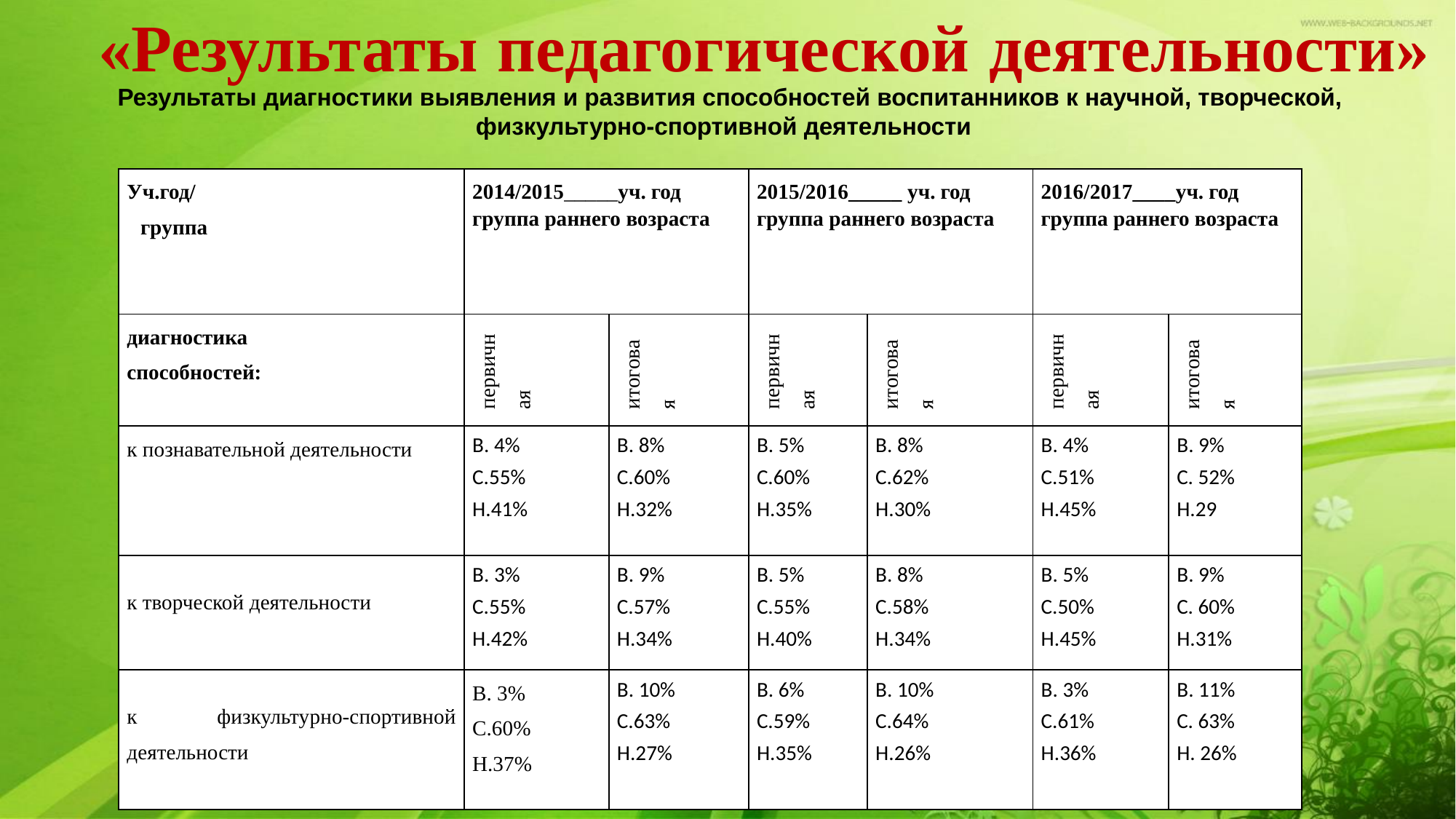

«Результаты педагогической деятельности»
Результаты диагностики выявления и развития способностей воспитанников к научной, творческой, физкультурно-спортивной деятельности

| Уч.год/ группа | 2014/2015\_\_\_\_\_уч. год группа раннего возраста |  | 2015/2016\_\_\_\_\_ уч. год группа раннего возраста |  | 2016/2017\_\_\_\_уч. год группа раннего возраста |  |
| --- | --- | --- | --- | --- | --- | --- |
| диагностика способностей: | первичная | итоговая | первичная | итоговая | первичная | итоговая |
| к познавательной деятельности | В. 4% С.55% Н.41% | В. 8% С.60% Н.32% | В. 5% С.60% Н.35% | В. 8% С.62% Н.30% | В. 4% С.51% Н.45% | В. 9% С. 52% Н.29 |
| к творческой деятельности | В. 3% С.55% Н.42% | В. 9% С.57% Н.34% | В. 5% С.55% Н.40% | В. 8% С.58% Н.34% | В. 5% С.50% Н.45% | В. 9% С. 60% Н.31% |
| к физкультурно-спортивной деятельности | В. 3% С.60% Н.37% | В. 10% С.63% Н.27% | В. 6% С.59% Н.35% | В. 10% С.64% Н.26% | В. 3% С.61% Н.36% | В. 11% С. 63% Н. 26% |